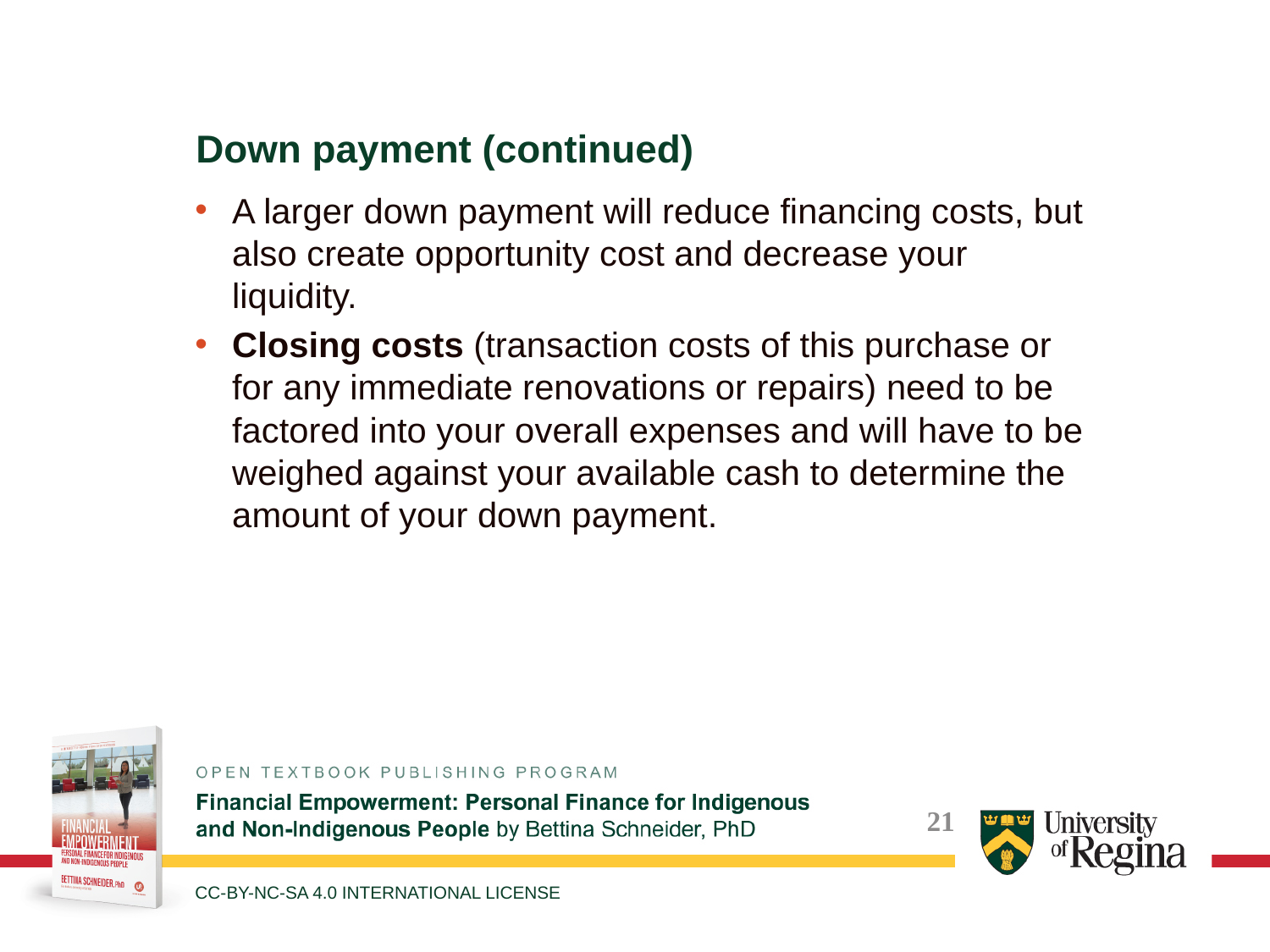

Down payment (continued)
A larger down payment will reduce financing costs, but also create opportunity cost and decrease your liquidity.
Closing costs (transaction costs of this purchase or for any immediate renovations or repairs) need to be factored into your overall expenses and will have to be weighed against your available cash to determine the amount of your down payment.
CC-BY-NC-SA 4.0 INTERNATIONAL LICENSE